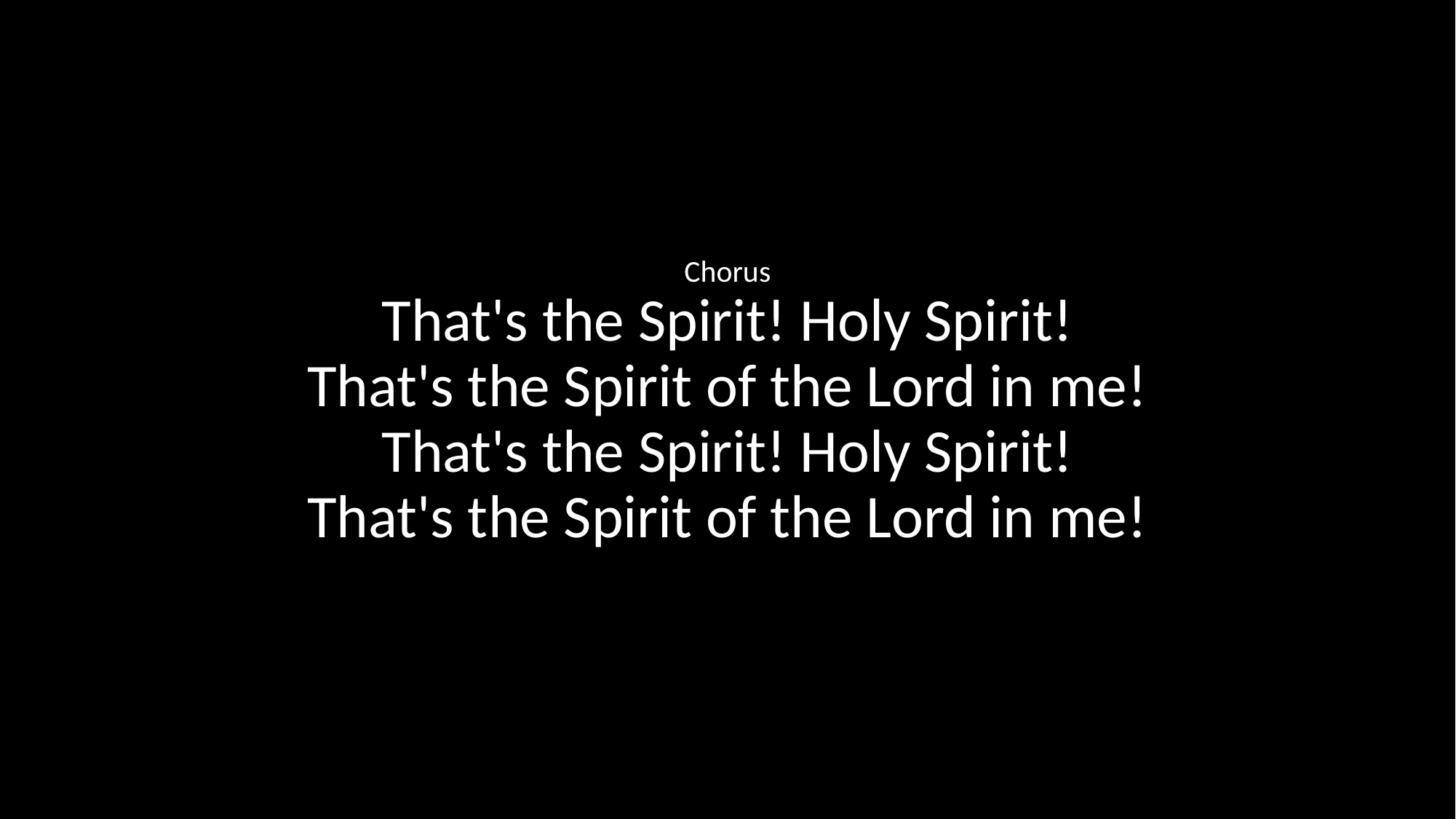

Chorus
That's the Spirit! Holy Spirit!
That's the Spirit of the Lord in me!
That's the Spirit! Holy Spirit!
That's the Spirit of the Lord in me!